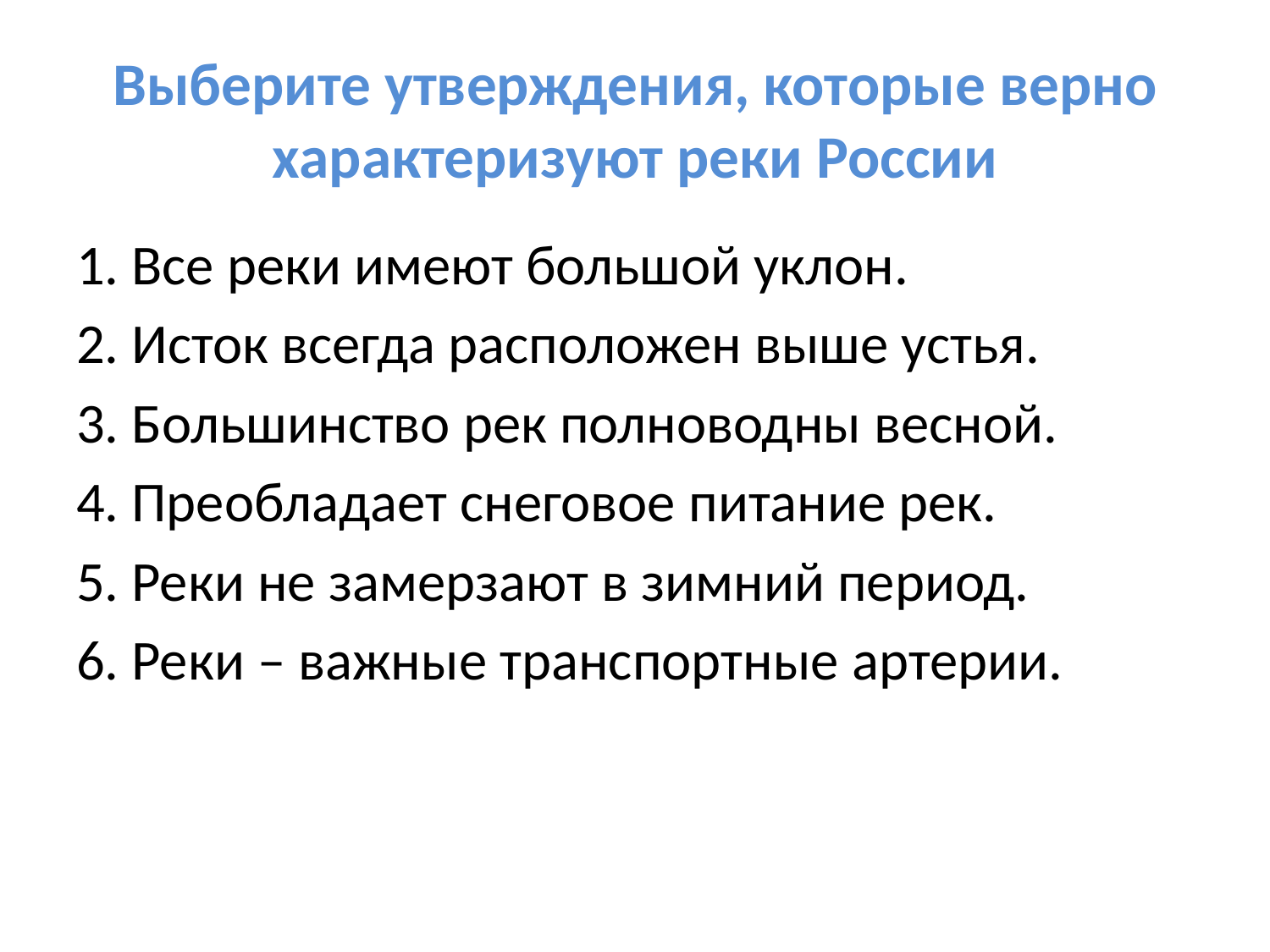

# Выберите утверждения, которые верно характеризуют реки России
1. Все реки имеют большой уклон.
2. Исток всегда расположен выше устья.
3. Большинство рек полноводны весной.
4. Преобладает снеговое питание рек.
5. Реки не замерзают в зимний период.
6. Реки – важные транспортные артерии.